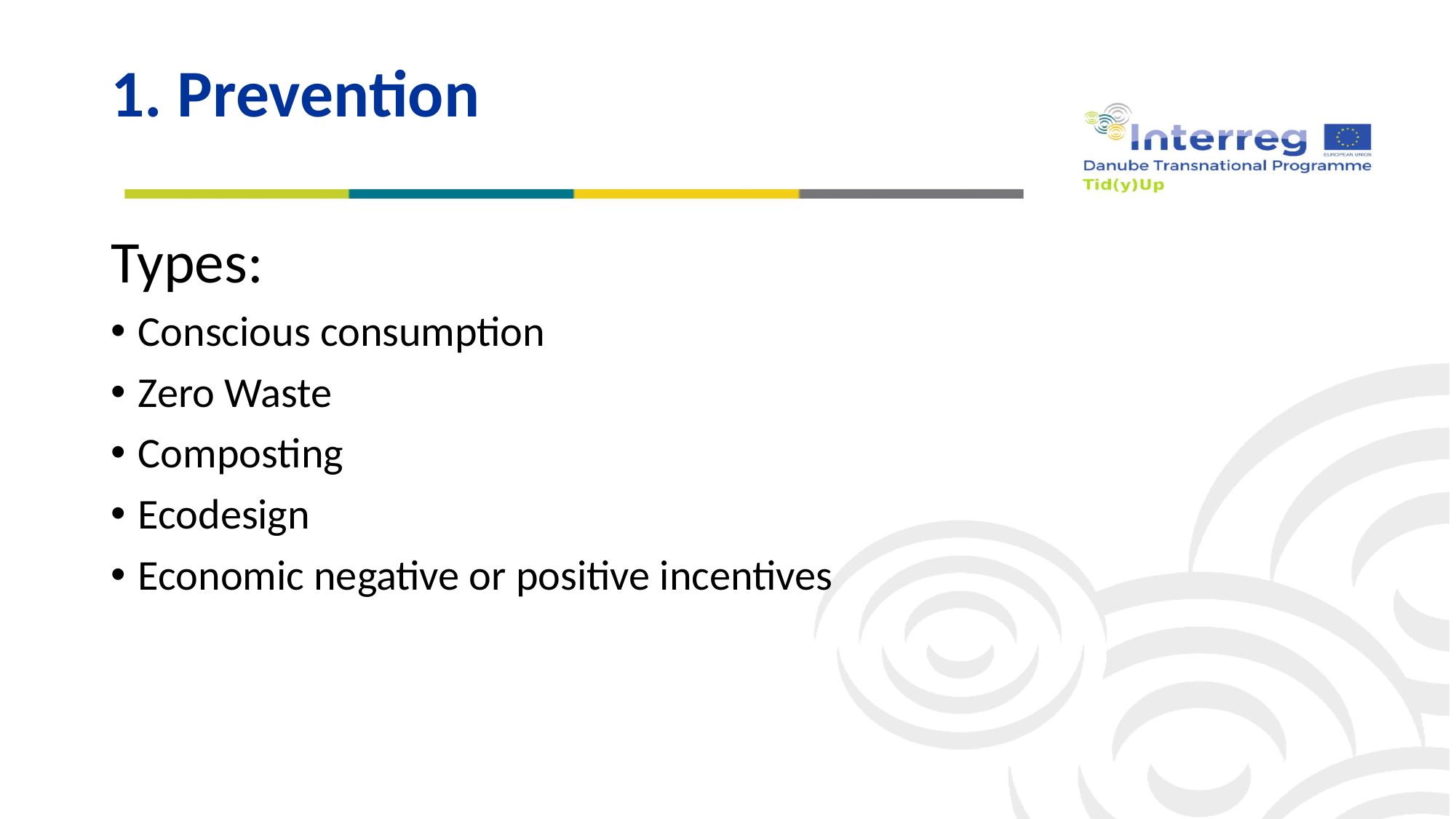

# 1. Prevention
Types:
Conscious consumption
Zero Waste
Composting
Ecodesign
Economic negative or positive incentives